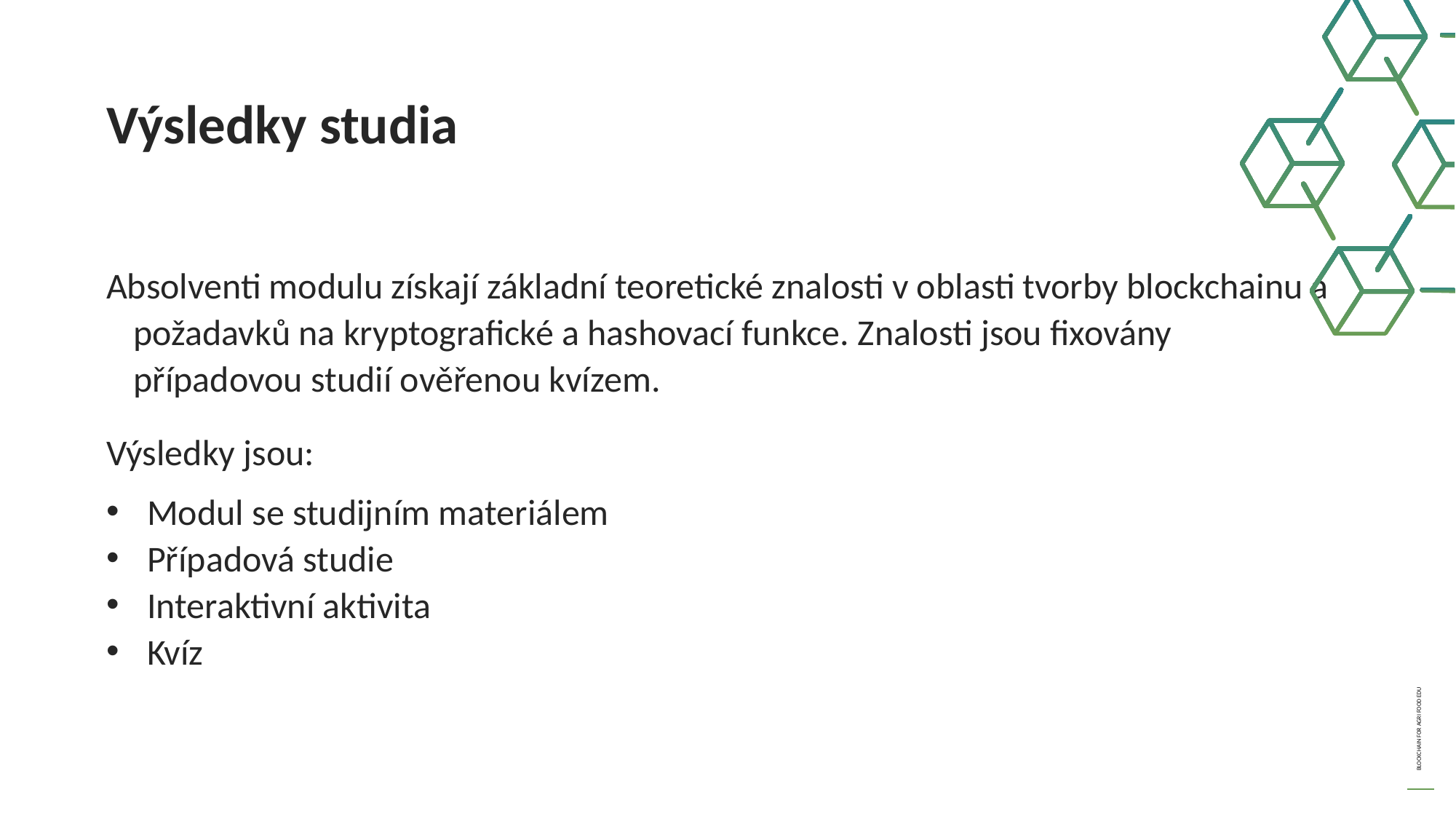

Výsledky studia
Absolventi modulu získají základní teoretické znalosti v oblasti tvorby blockchainu a požadavků na kryptografické a hashovací funkce. Znalosti jsou fixovány případovou studií ověřenou kvízem.
Výsledky jsou:
Modul se studijním materiálem
Případová studie
Interaktivní aktivita
Kvíz